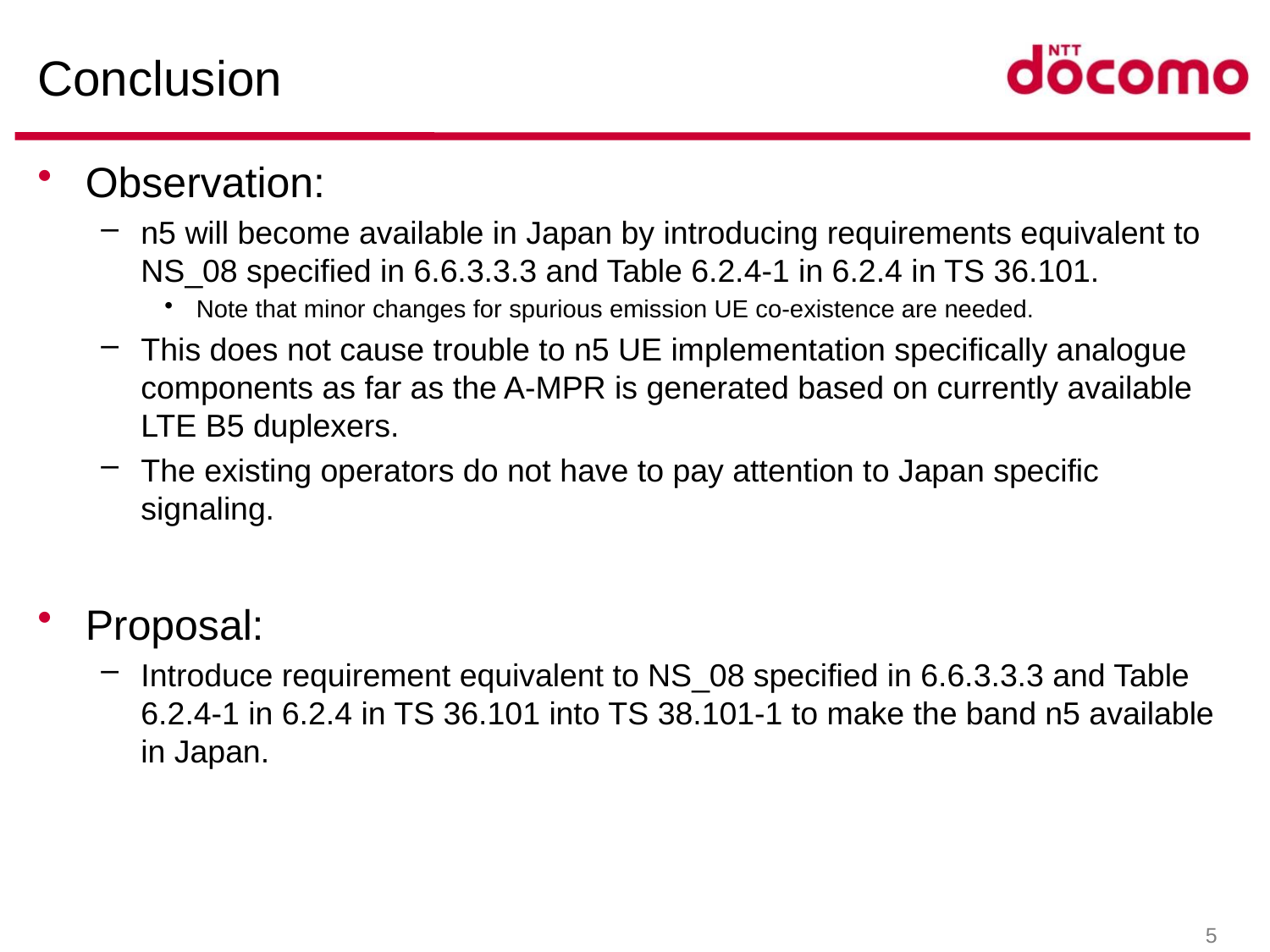

# Conclusion
Observation:
n5 will become available in Japan by introducing requirements equivalent to NS_08 specified in 6.6.3.3.3 and Table 6.2.4-1 in 6.2.4 in TS 36.101.
Note that minor changes for spurious emission UE co-existence are needed.
This does not cause trouble to n5 UE implementation specifically analogue components as far as the A-MPR is generated based on currently available LTE B5 duplexers.
The existing operators do not have to pay attention to Japan specific signaling.

Proposal:
Introduce requirement equivalent to NS_08 specified in 6.6.3.3.3 and Table 6.2.4-1 in 6.2.4 in TS 36.101 into TS 38.101-1 to make the band n5 available in Japan.